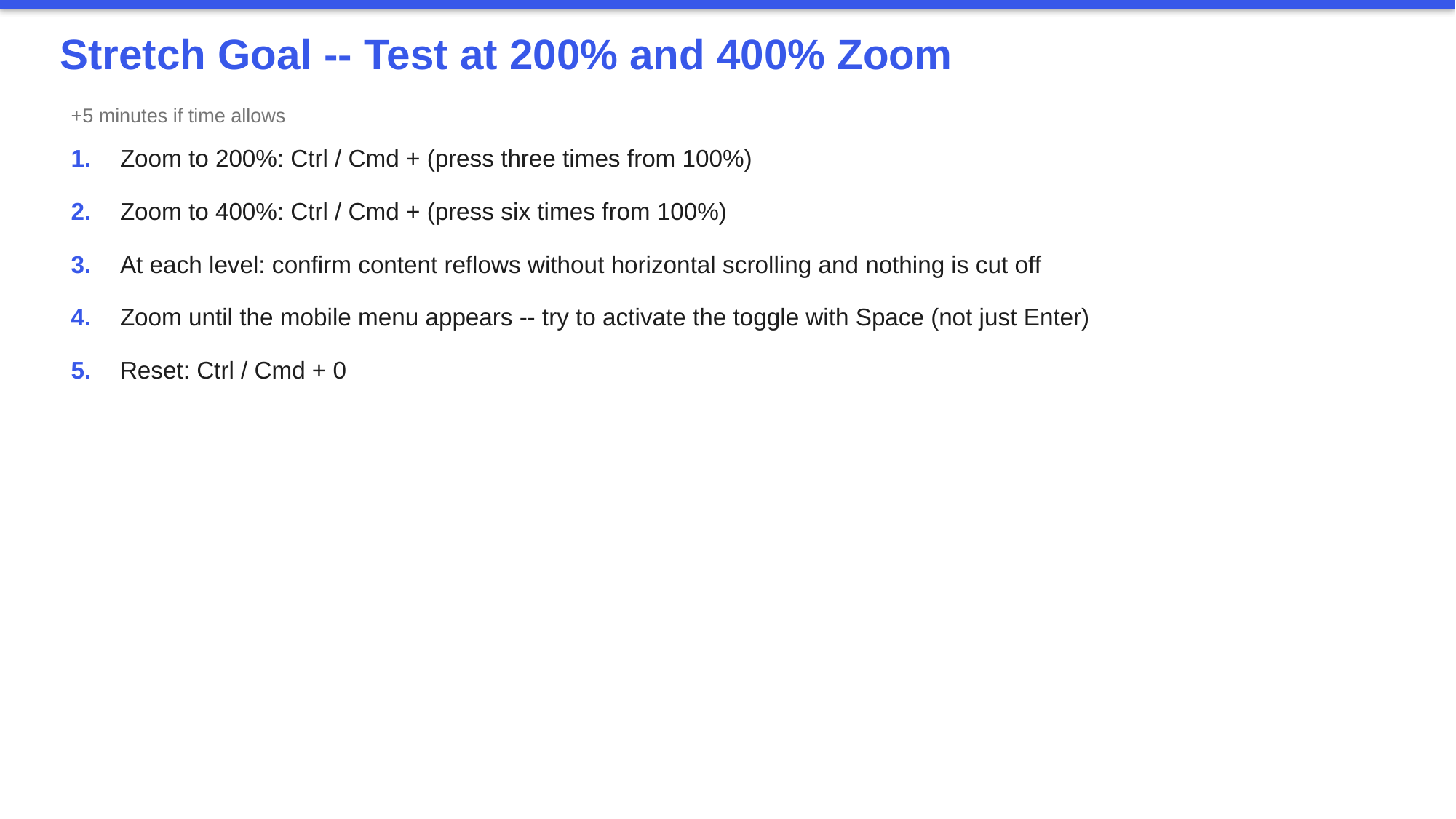

Stretch Goal -- Test at 200% and 400% Zoom
+5 minutes if time allows
1.	Zoom to 200%: Ctrl / Cmd + (press three times from 100%)
2.	Zoom to 400%: Ctrl / Cmd + (press six times from 100%)
3.	At each level: confirm content reflows without horizontal scrolling and nothing is cut off
4.	Zoom until the mobile menu appears -- try to activate the toggle with Space (not just Enter)
5.	Reset: Ctrl / Cmd + 0